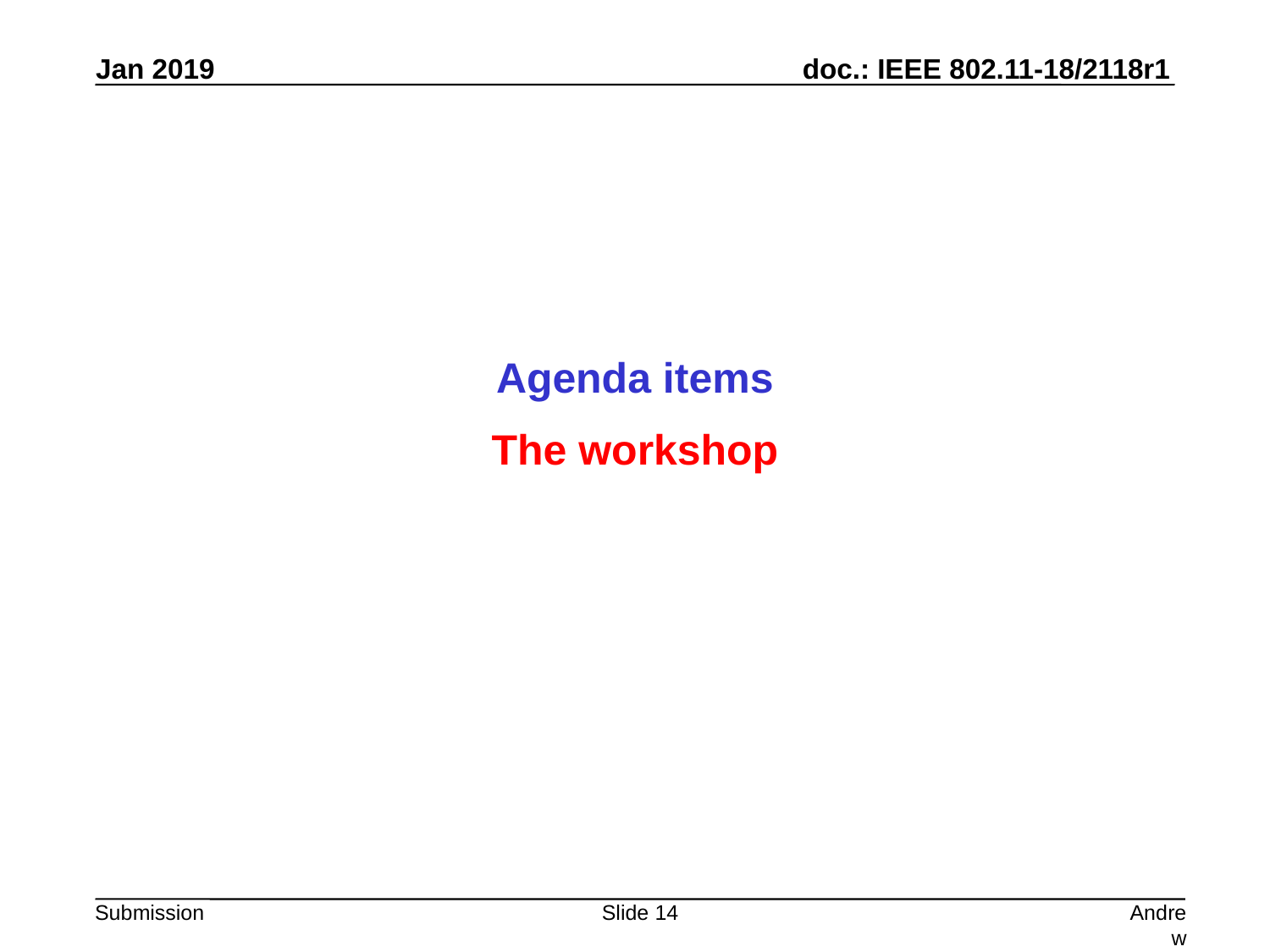

Agenda items
The workshop
Slide 14
Andrew Myles, Cisco